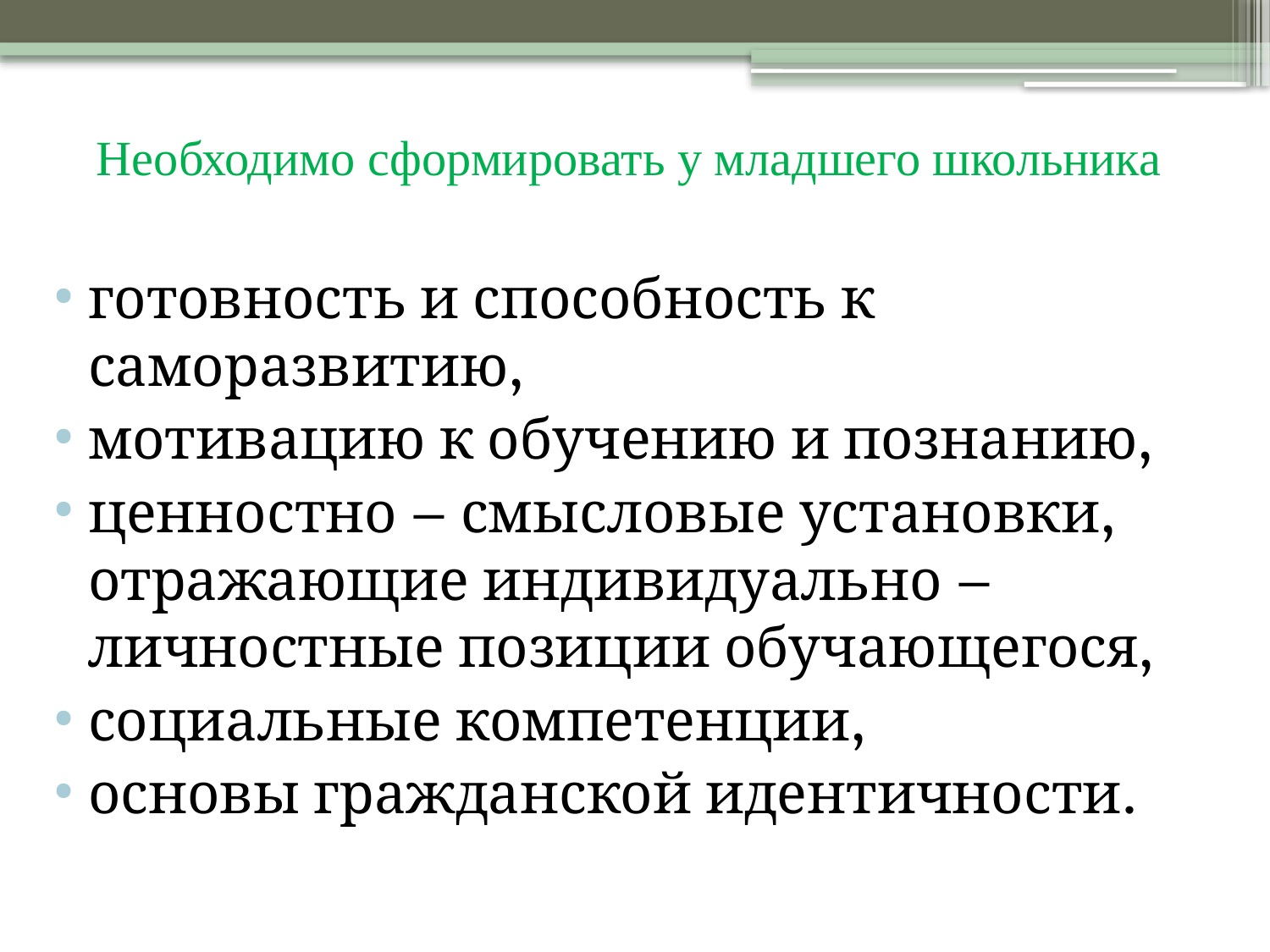

# Необходимо сформировать у младшего школьника
готовность и способность к саморазвитию,
мотивацию к обучению и познанию,
ценностно – смысловые установки, отражающие индивидуально – личностные позиции обучающегося,
социальные компетенции,
основы гражданской идентичности.